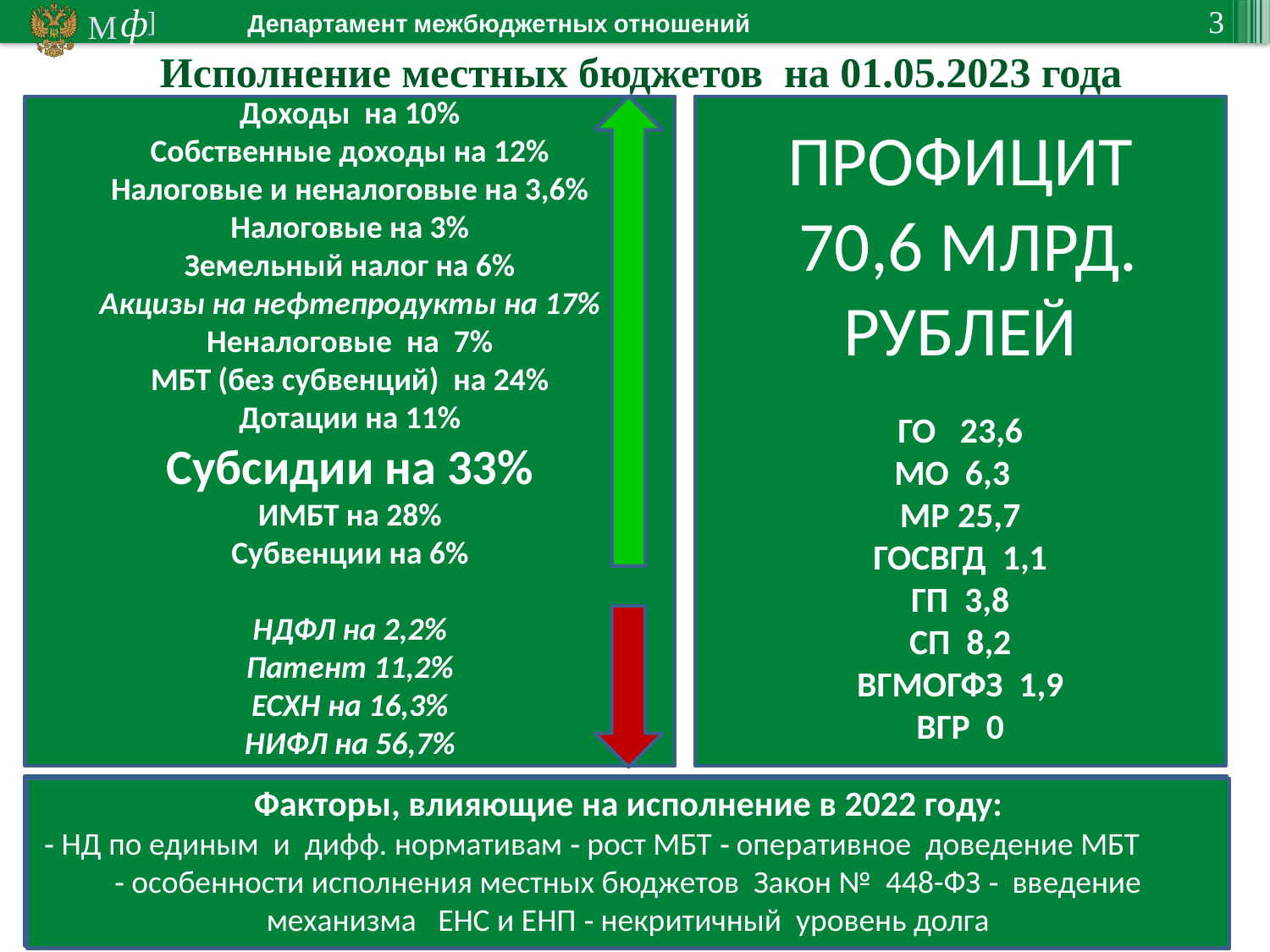

Исполнение местных бюджетов  на 01.05.2023 года

Доходы  на 10%
Собственные доходы на 12%
Налоговые и неналоговые на 3,6%
Налоговые на 3%
Земельный налог на 6%
Акцизы на нефтепродукты на 17%
Неналоговые  на  7%
МБТ (без субвенций)  на 24%
Дотации на 11%
Субсидии на 33%
ИМБТ на 28%
Субвенции на 6%

НДФЛ на 2,2%
Патент 11,2%
ЕСХН на 16,3%
НИФЛ на 56,7%

ЕСХН на 16,3%

ПРОФИЦИТ
 70,6 МЛРД. РУБЛЕЙ

ГО   23,6
МО  6,3
МР 25,7
ГОСВГД  1,1
ГП  3,8
СП  8,2
ВГМОГФЗ  1,9
ВГР  0

Факторы, влияющие на исполнение в 2022 году:
⁃ НД по единым  и  дифф. нормативам ⁃ рост МБТ ⁃ оперативное  доведение МБТ           ⁃ особенности исполнения местных бюджетов  Закон №  448-ФЗ ⁃  введение механизма   ЕНС и ЕНП ⁃ некритичный  уровень долга

Факторы, влияющие на исполнение в 2022 году:
⁃ НД по единым  и  дифф. нормативам ⁃ рост МБТ ⁃ оперативное  доведение МБТ           ⁃ особенности исполнения местных бюджетов  Закон №  448-ФЗ ⁃  введение механизма   ЕНС и ЕНП ⁃ некритичный  уровень долга